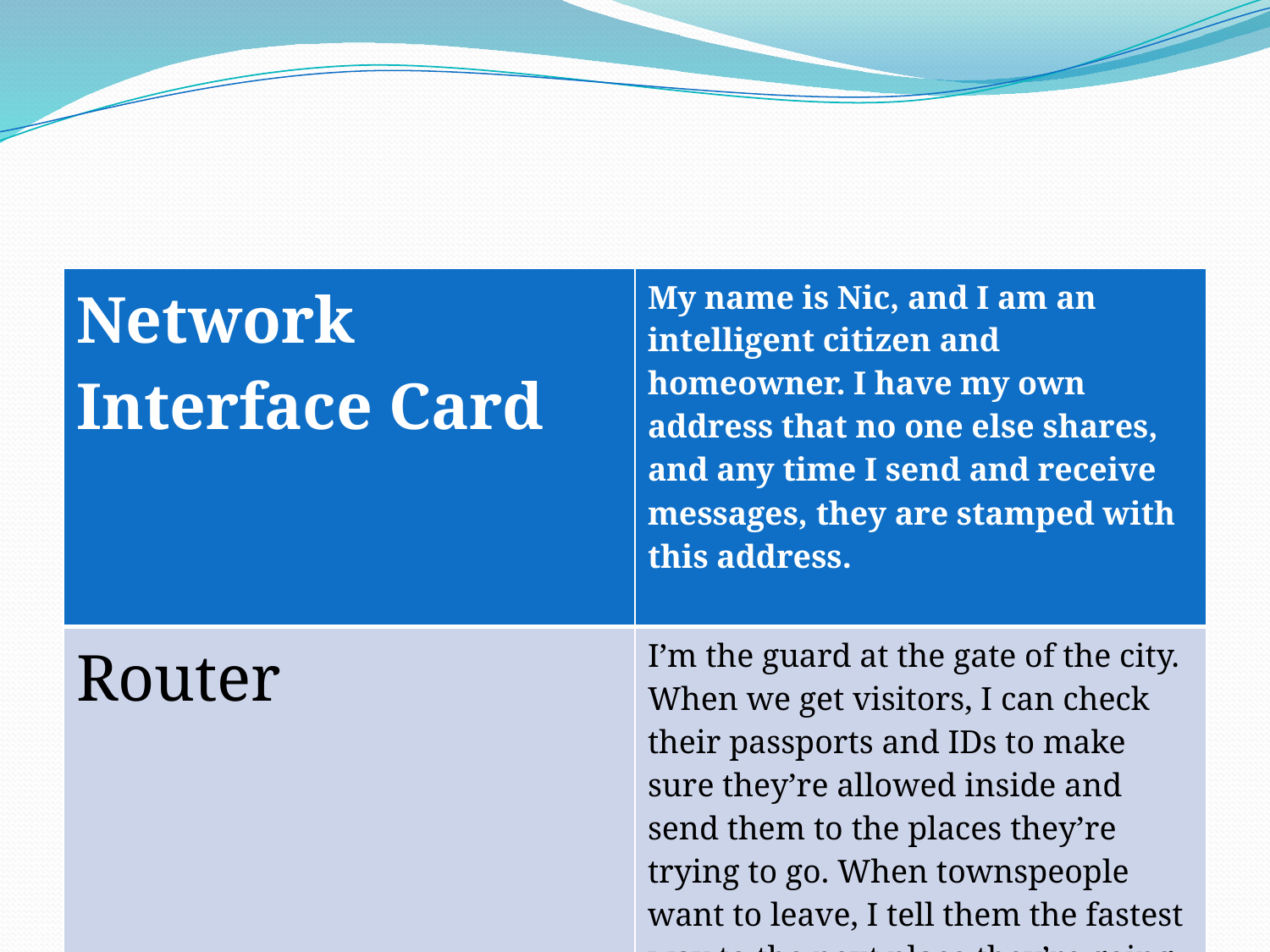

#
| Network Interface Card | My name is Nic, and I am an intelligent citizen and homeowner. I have my own address that no one else shares, and any time I send and receive messages, they are stamped with this address. |
| --- | --- |
| Router | I’m the guard at the gate of the city. When we get visitors, I can check their passports and IDs to make sure they’re allowed inside and send them to the places they’re trying to go. When townspeople want to leave, I tell them the fastest way to the next place they’re going. |